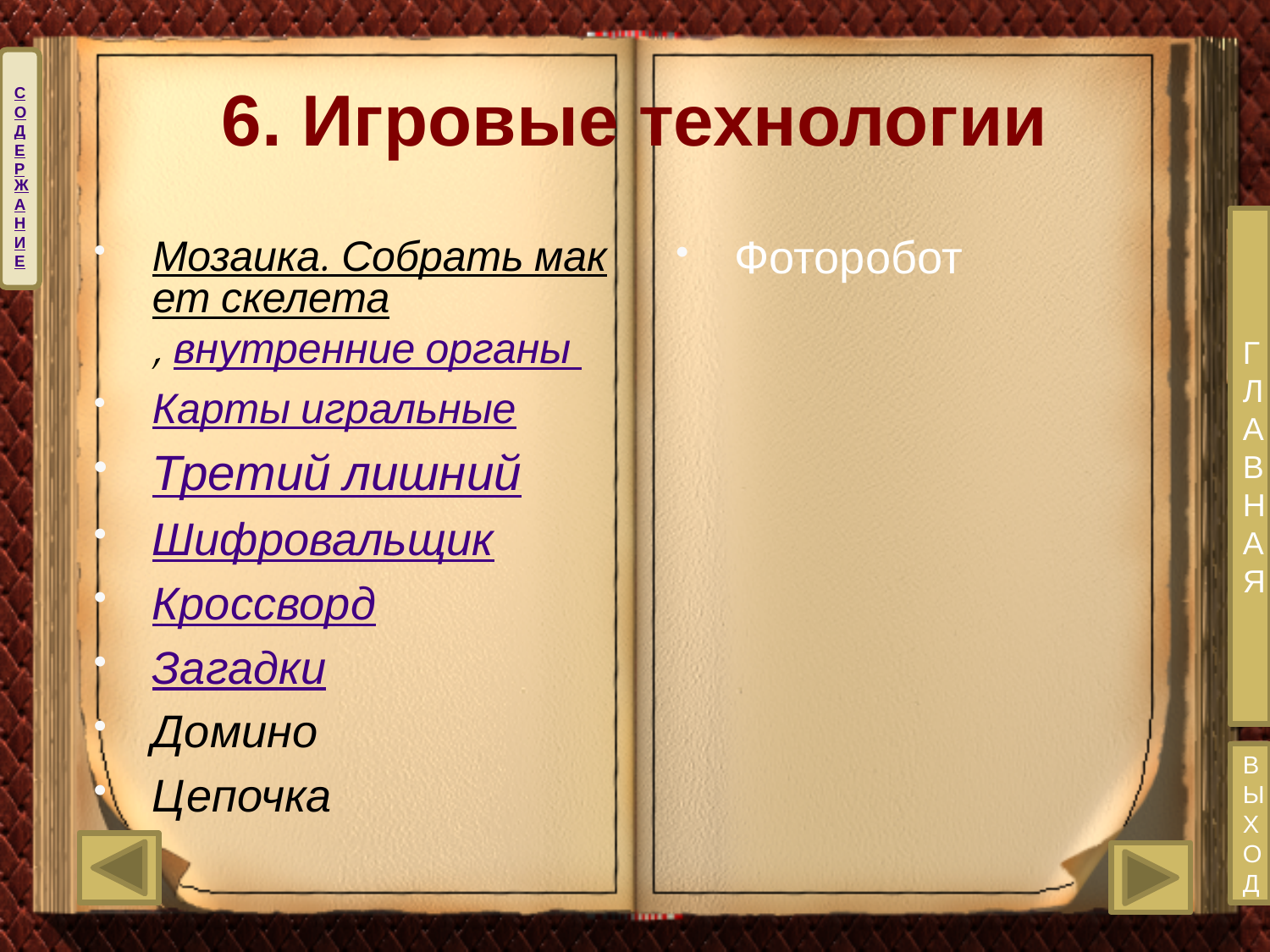

# 6. Игровые технологии
С
О
Д
Е
РЖ
А
Н
И
Е
ГЛАВНАЯ
Мозаика. Собрать макет скелета, внутренние органы
Карты игральные
Третий лишний
Шифровальщик
Кроссворд
Загадки
Домино
Цепочка
Фоторобот

В
Ы
Х
О
Д